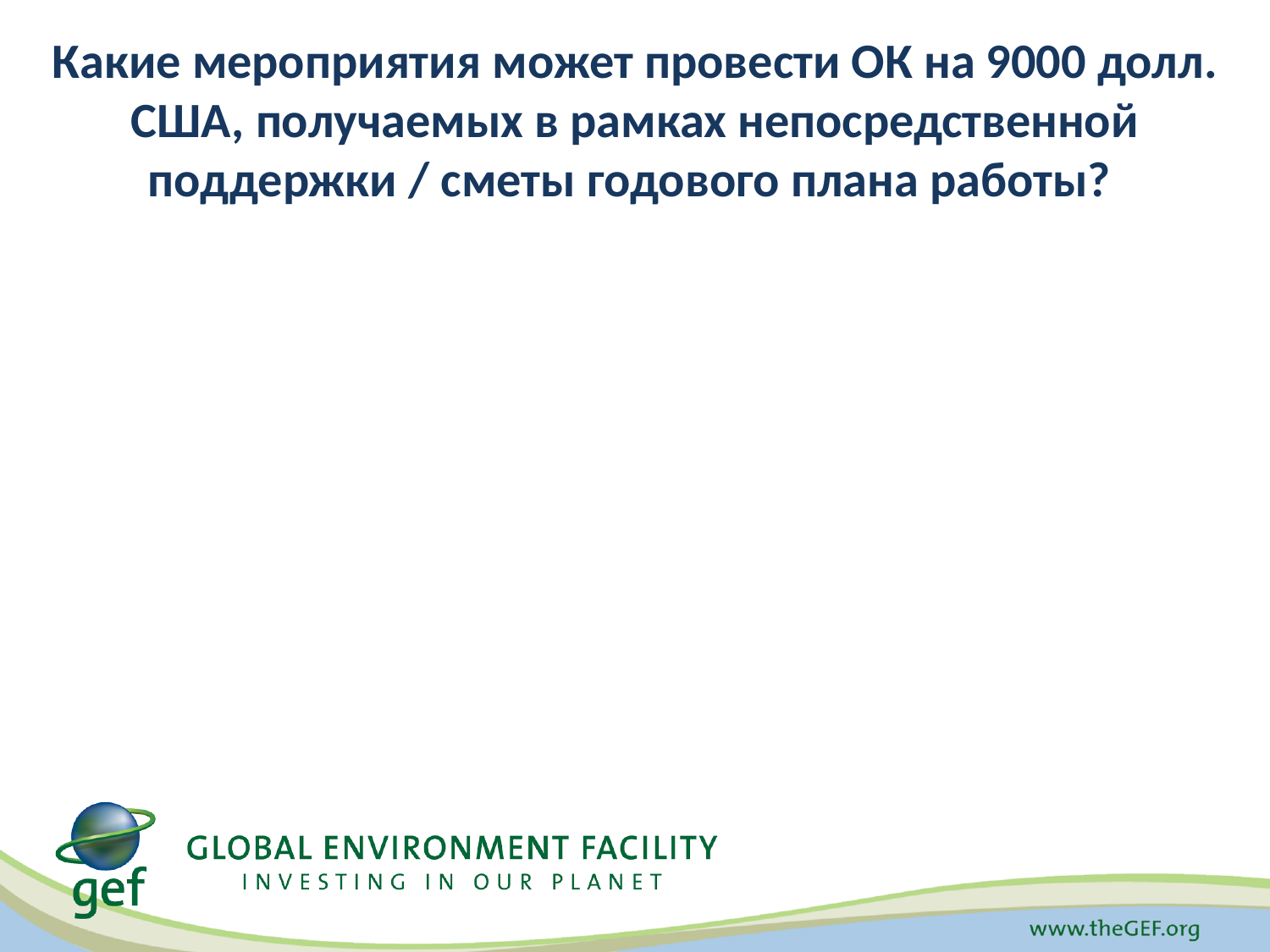

# Какие мероприятия может провести ОК на 9000 долл. США, получаемых в рамках непосредственной поддержки / сметы годового плана работы?